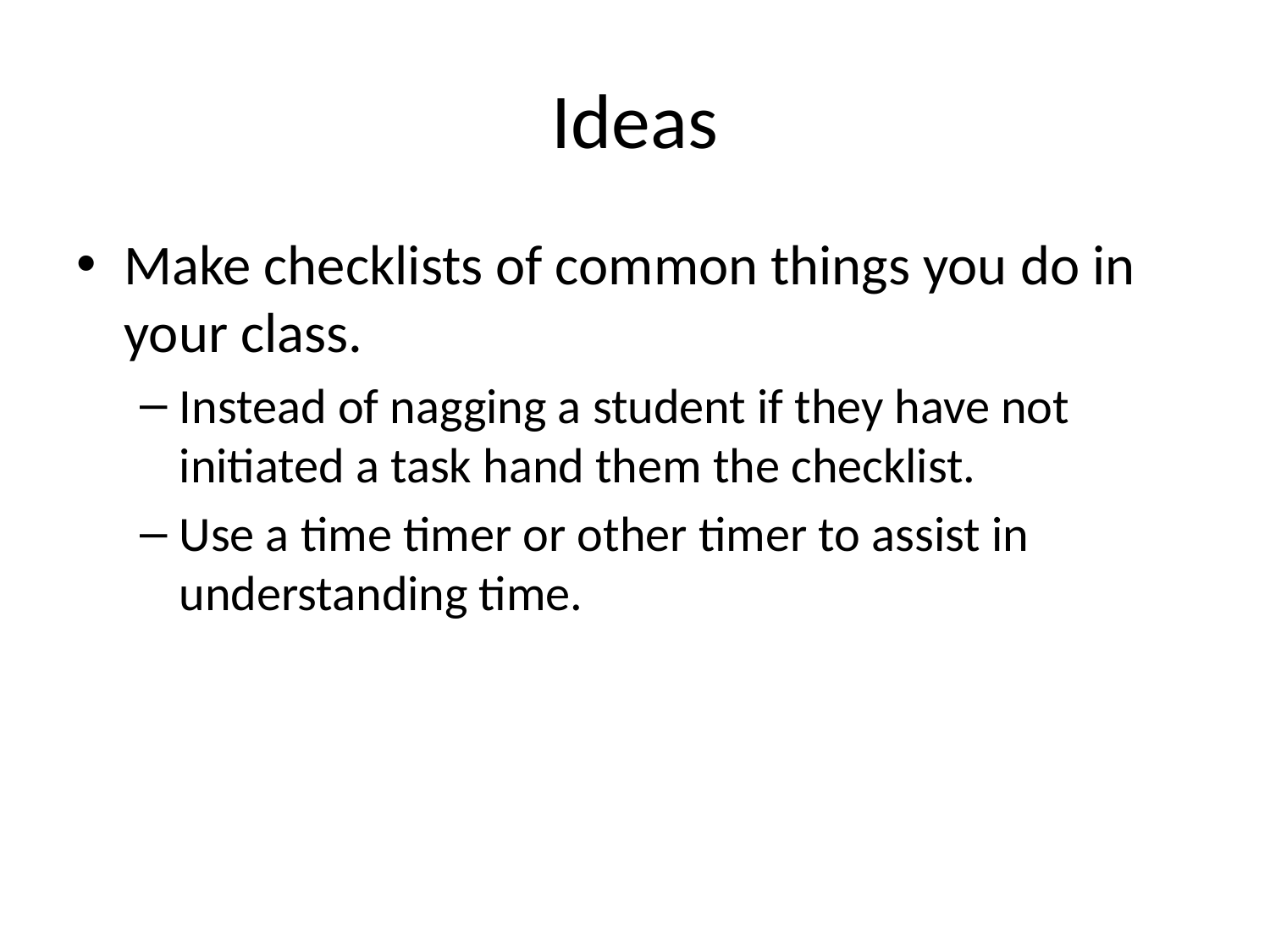

# Ideas
Make checklists of common things you do in your class.
Instead of nagging a student if they have not initiated a task hand them the checklist.
Use a time timer or other timer to assist in understanding time.